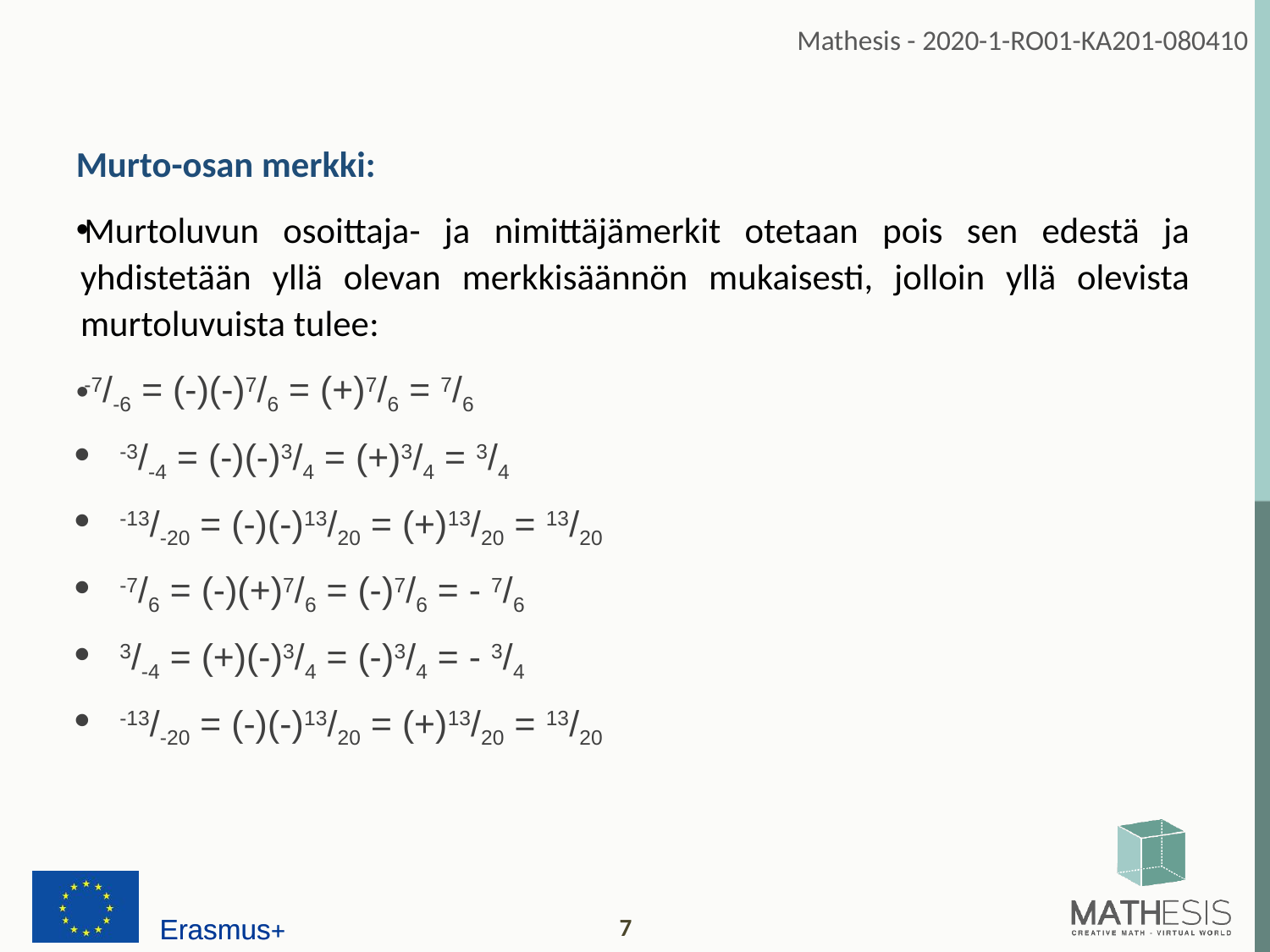

Murto-osan merkki:
Murtoluvun osoittaja- ja nimittäjämerkit otetaan pois sen edestä ja yhdistetään yllä olevan merkkisäännön mukaisesti, jolloin yllä olevista murtoluvuista tulee:
-7/-6 = (-)(-)7/6 = (+)7/6 = 7/6
-3/-4 = (-)(-)3/4 = (+)3/4 = 3/4
-13/-20 = (-)(-)13/20 = (+)13/20 = 13/20
-7/6 = (-)(+)7/6 = (-)7/6 = - 7/6
3/-4 = (+)(-)3/4 = (-)3/4 = - 3/4
-13/-20 = (-)(-)13/20 = (+)13/20 = 13/20